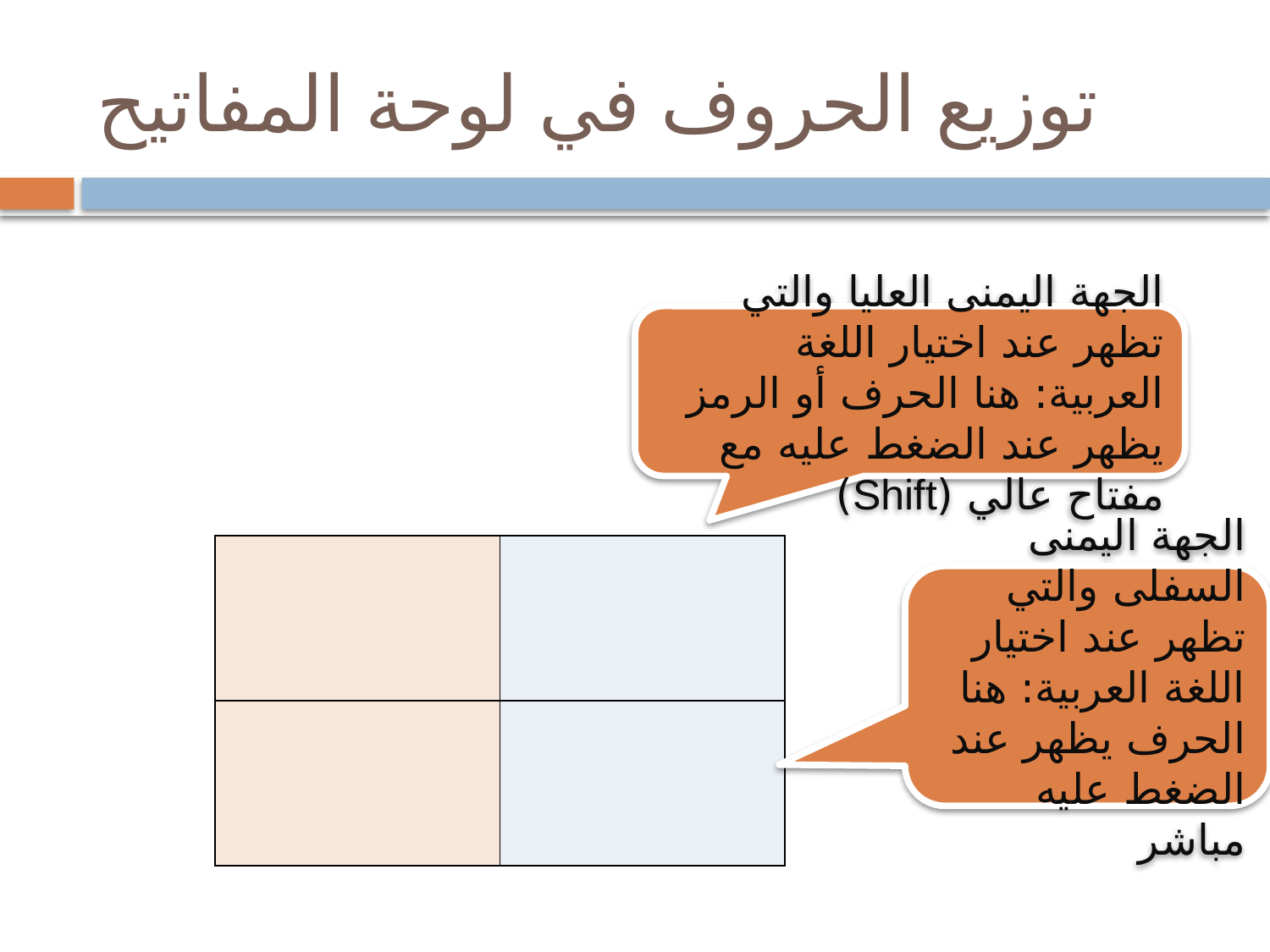

# توزيع الحروف في لوحة المفاتيح
الجهة اليمنى العليا والتي تظهر عند اختيار اللغة العربية: هنا الحرف أو الرمز يظهر عند الضغط عليه مع  مفتاح عالي (Shift)
|  |  |
| --- | --- |
|  |  |
الجهة اليمنى السفلى والتي تظهر عند اختيار اللغة العربية: هنا الحرف يظهر عند الضغط عليه مباشر